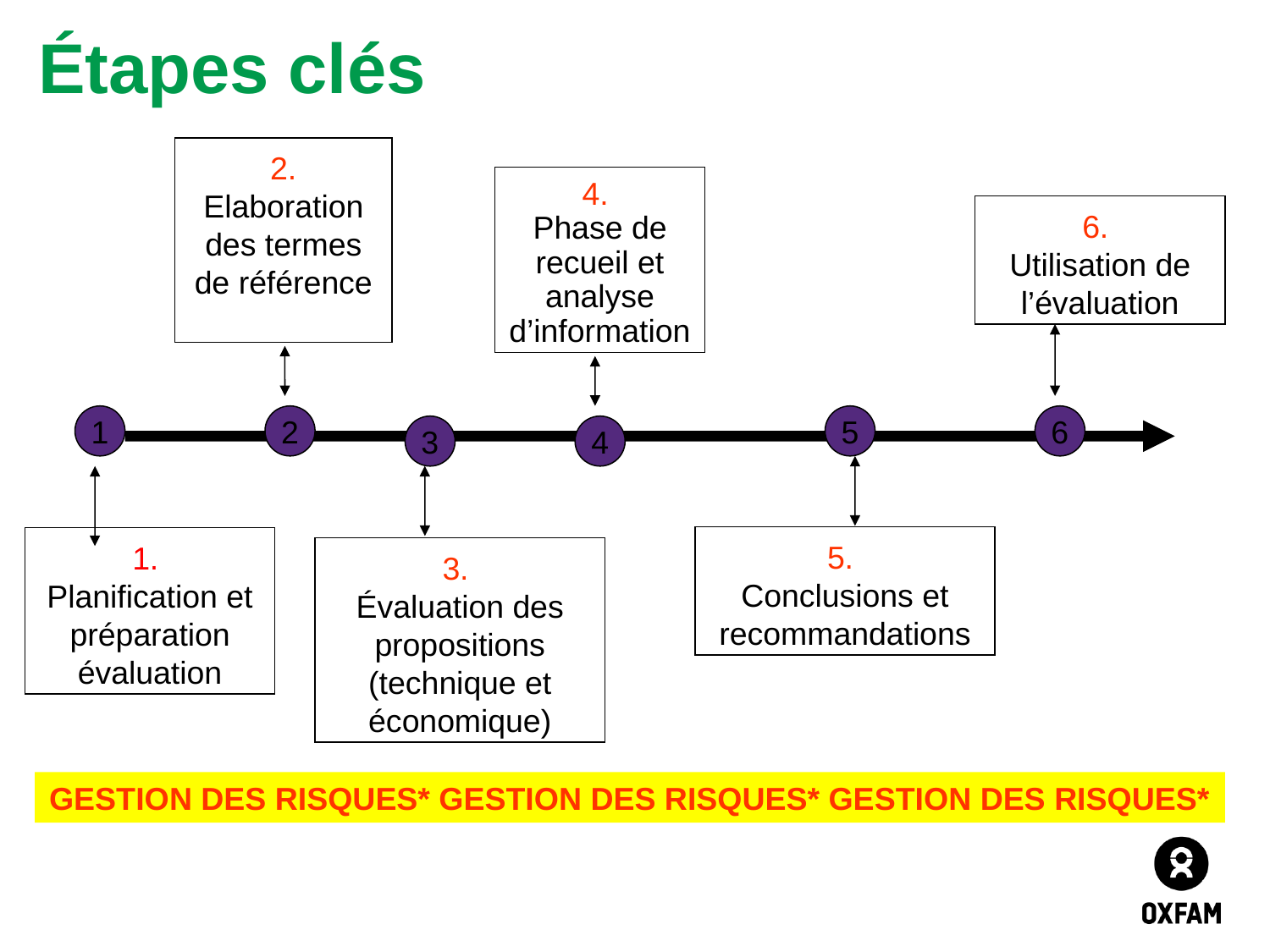

# Étapes clés
2. Elaboration des termes de référence

4.
Phase de recueil et analyse d’information
6.
Utilisation de l’évaluation

1
2
5
6
3
4

5.
Conclusions et recommandations
1.
Planification et préparation évaluation
3.
Évaluation des propositions (technique et économique)
GESTION DES RISQUES* GESTION DES RISQUES* GESTION DES RISQUES*